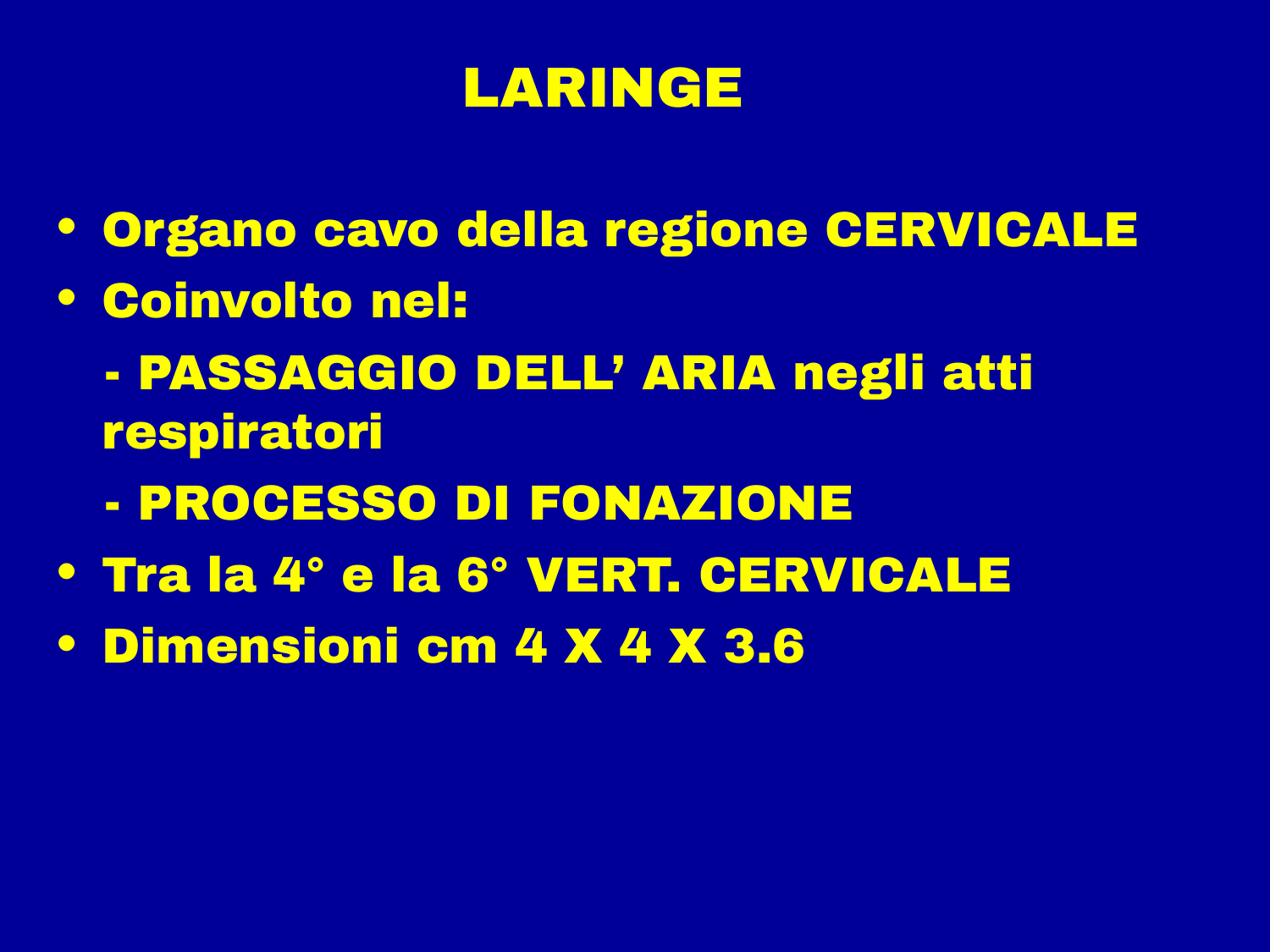

# LARINGE
Organo cavo della regione CERVICALE
Coinvolto nel:
   - PASSAGGIO DELL’ ARIA negli atti respiratori
   - PROCESSO DI FONAZIONE
Tra la 4° e la 6° VERT. CERVICALE
Dimensioni cm 4 X 4 X 3.6